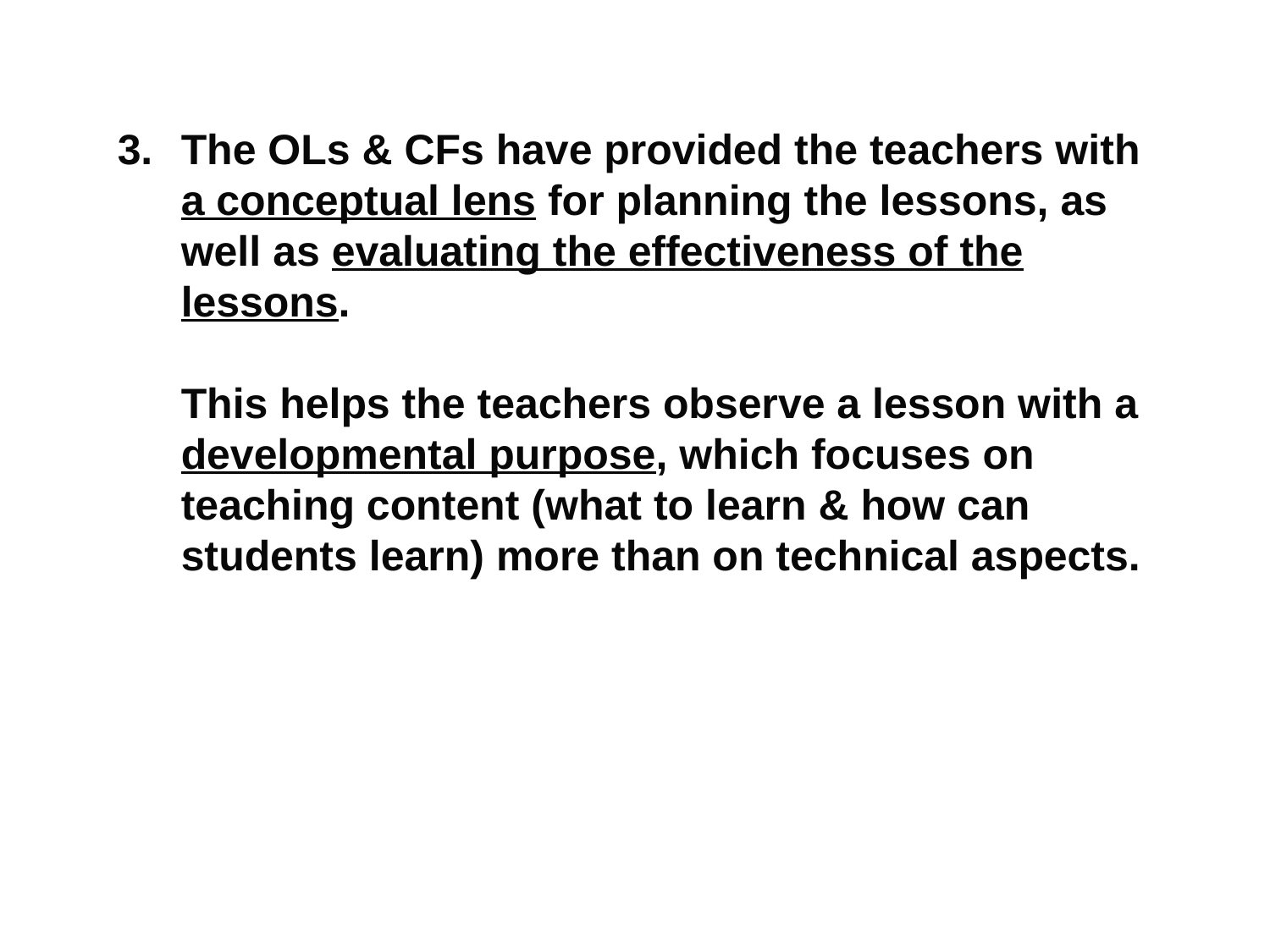

The OLs & CFs have provided the teachers with a conceptual lens for planning the lessons, as well as evaluating the effectiveness of the lessons.

This helps the teachers observe a lesson with a developmental purpose, which focuses on teaching content (what to learn & how can students learn) more than on technical aspects.